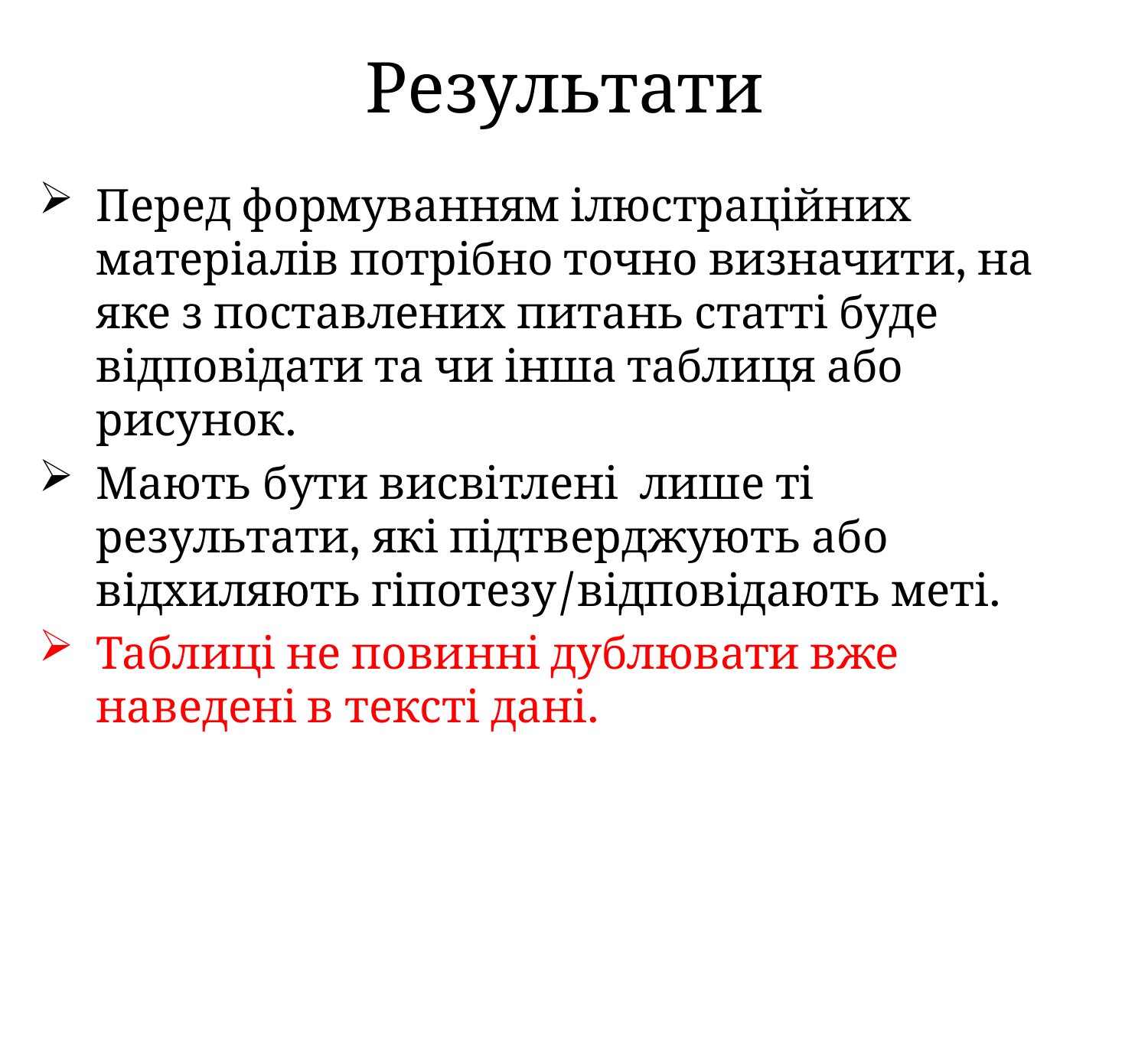

# Результати
Перед формуванням ілюстраційних матеріалів потрібно точно визначити, на яке з поставлених питань статті буде відповідати та чи інша таблиця або рисунок.
Мають бути висвітлені  лише ті результати, які підтверджують або відхиляють гіпотезу/відповідають меті.
Таблиці не повинні дублювати вже наведені в тексті дані.